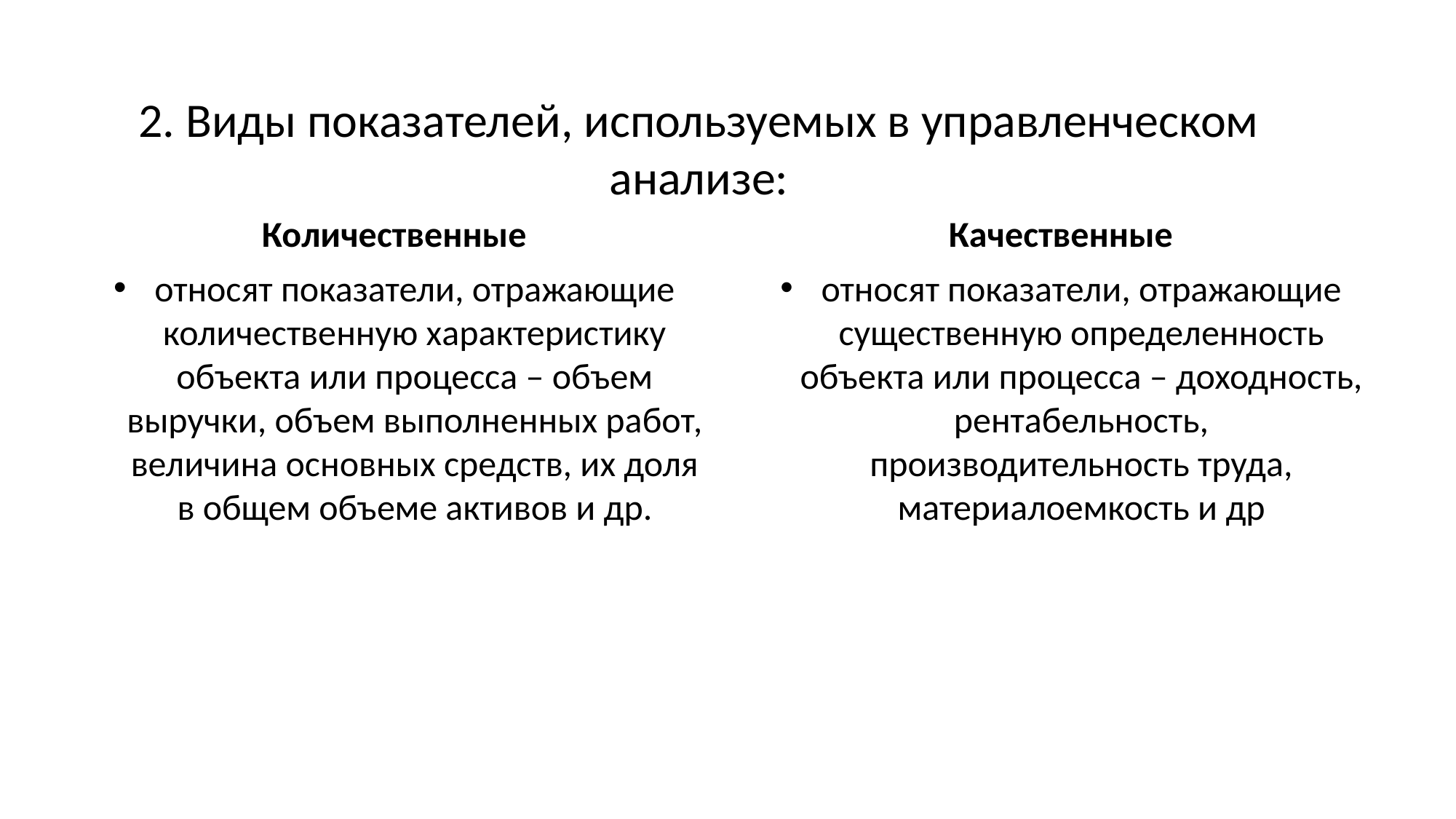

# 2. Виды показателей, используемых в управленческом анализе:
Количественные
Качественные
относят показатели, отражающие количественную характеристику объекта или процесса – объем выручки, объем выполненных работ, величина основных средств, их доля в общем объеме активов и др.

относят показатели, отражающие существенную определенность объекта или процесса – доходность, рентабельность, производительность труда, материалоемкость и др